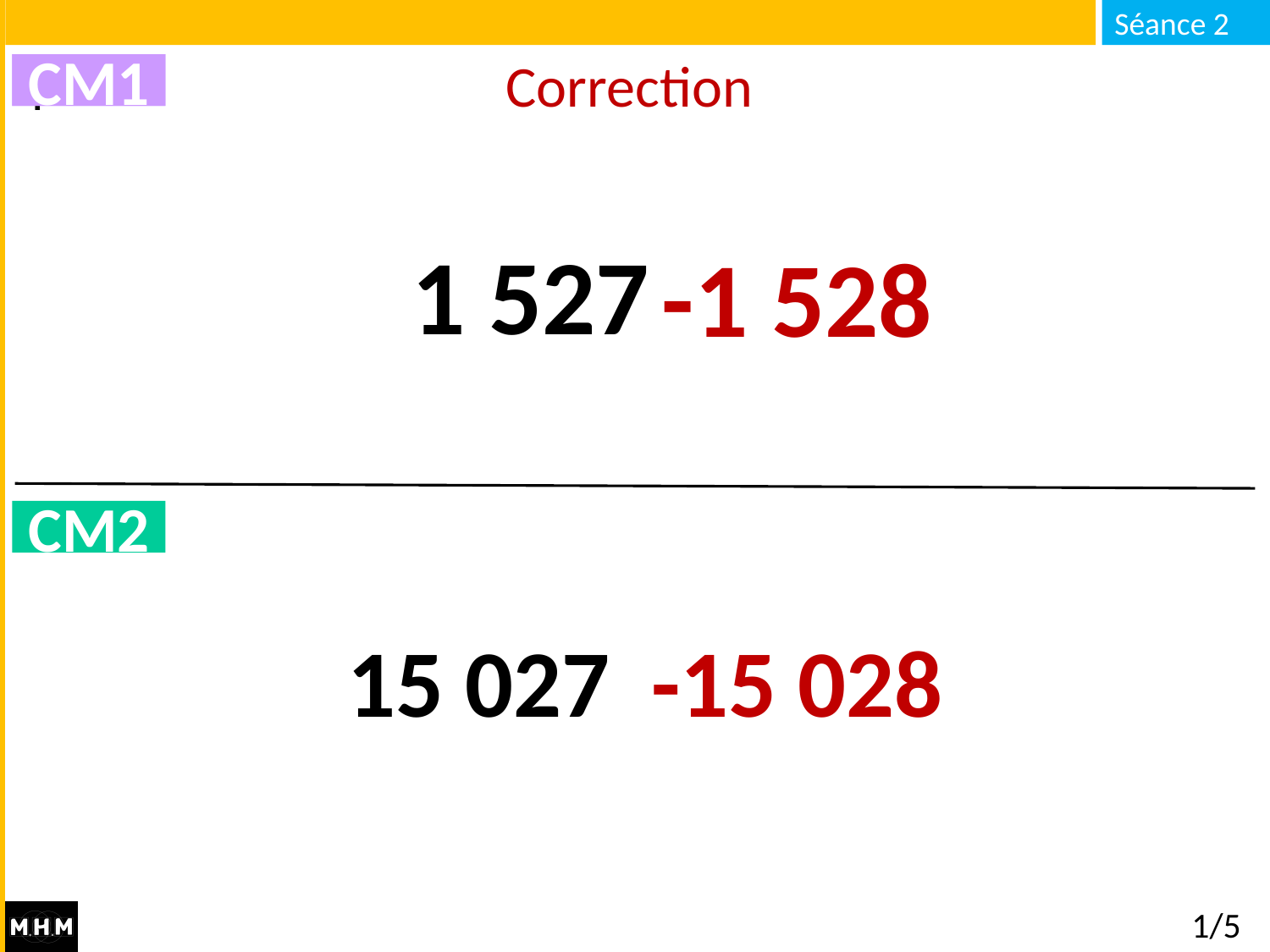

# Correction
CM1
CM1
1 527
-1 528
CM2
-15 028
15 027
1/5